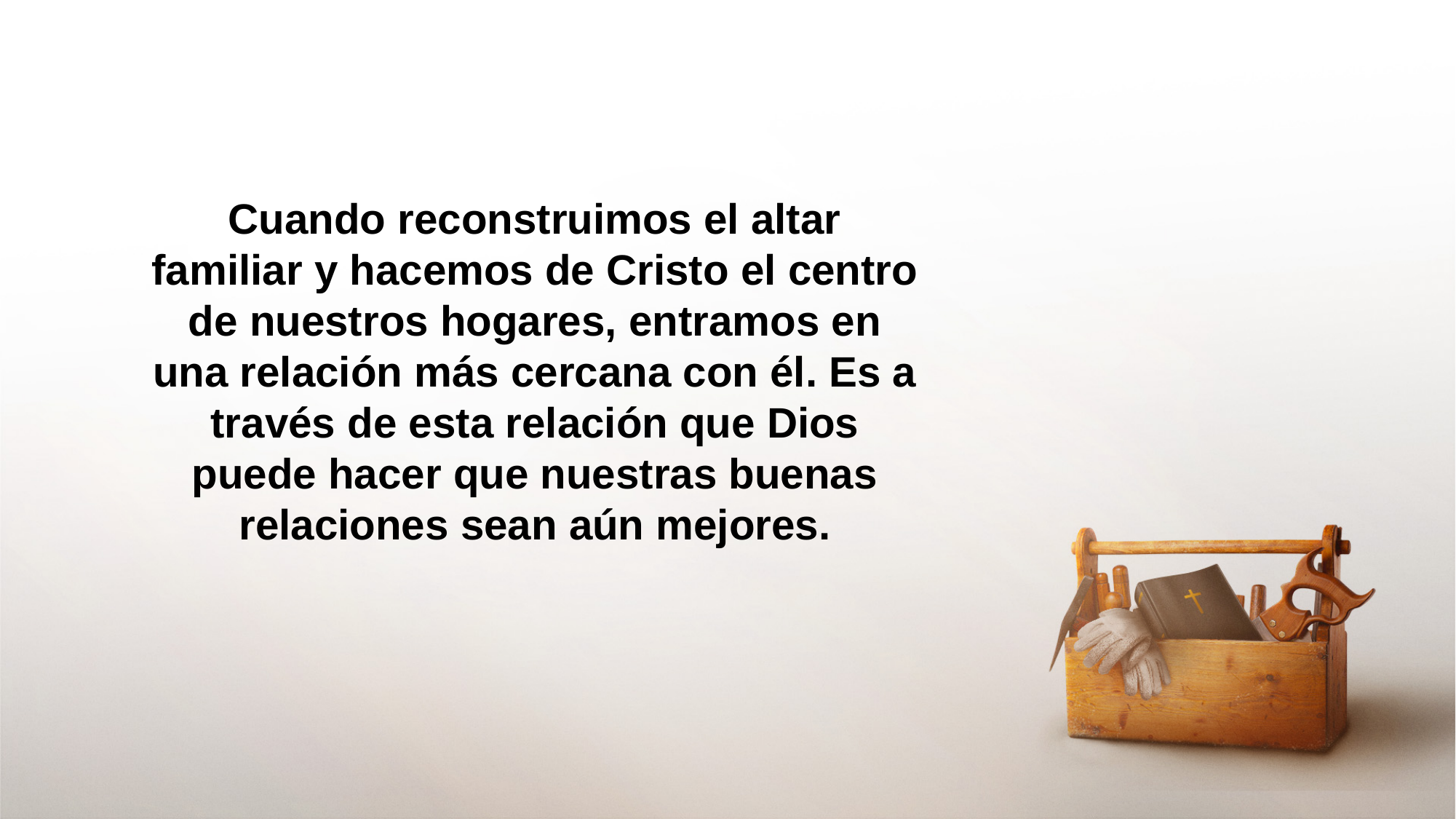

Cuando reconstruimos el altar familiar y hacemos de Cristo el centro de nuestros hogares, entramos en una relación más cercana con él. Es a través de esta relación que Dios puede hacer que nuestras buenas relaciones sean aún mejores.